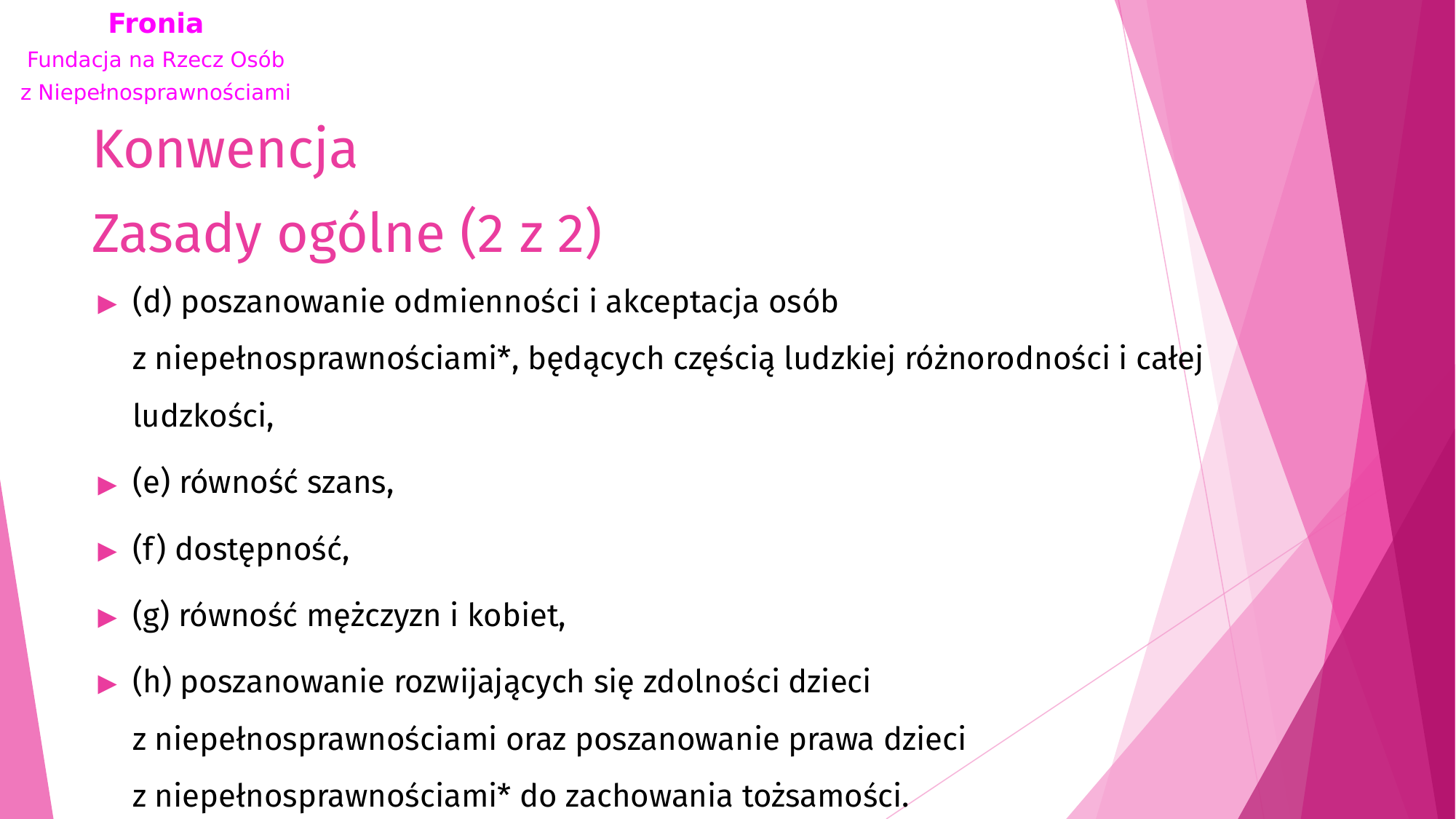

# Konwencja Zasady ogólne (2 z 2)
(d) poszanowanie odmienności i akceptacja osób z niepełnosprawnościami*, będących częścią ludzkiej różnorodności i całej ludzkości,
(e) równość szans,
(f) dostępność,
(g) równość mężczyzn i kobiet,
(h) poszanowanie rozwijających się zdolności dzieci z niepełnosprawnościami oraz poszanowanie prawa dzieci z niepełnosprawnościami* do zachowania tożsamości.